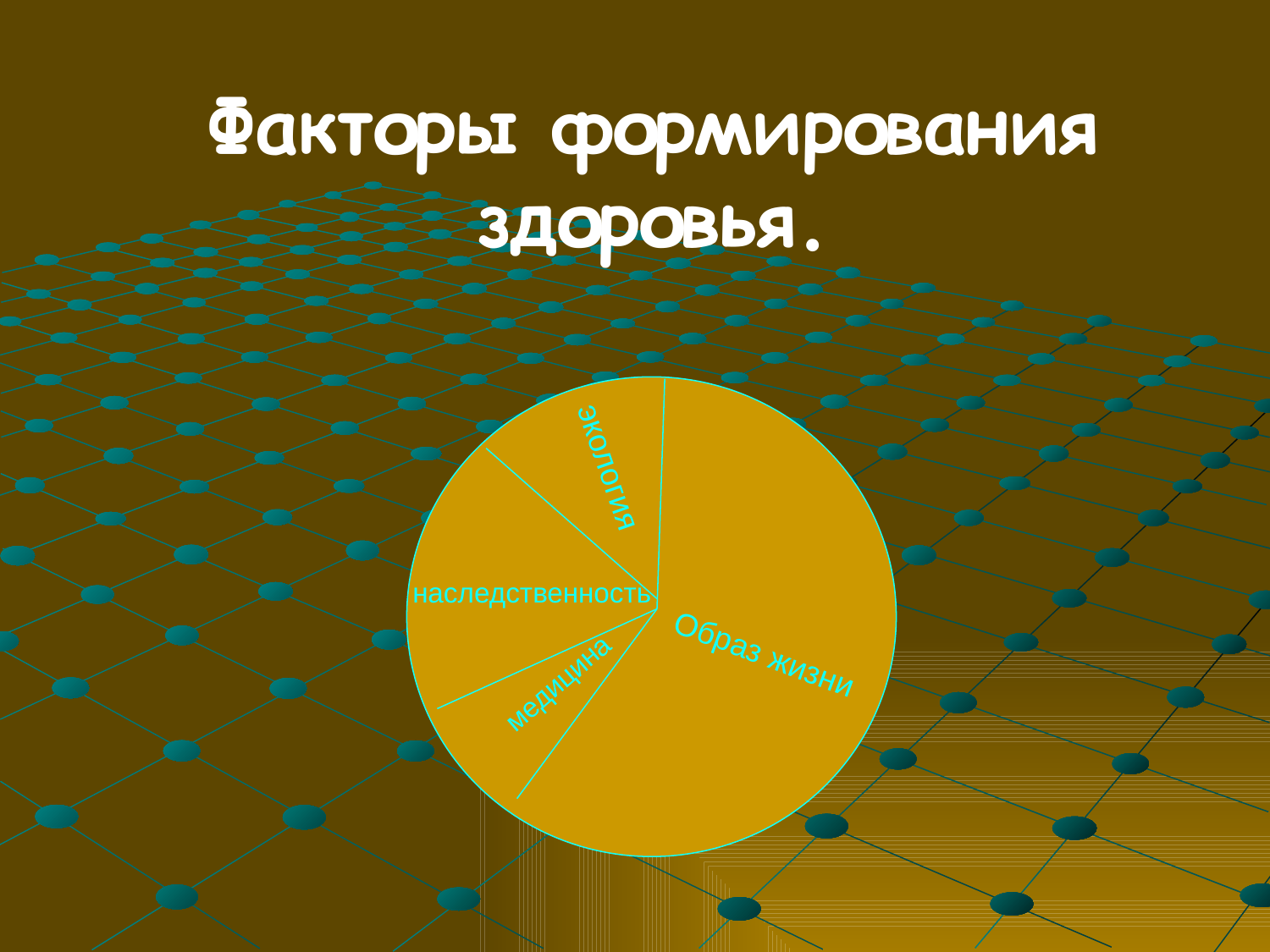

Факторы формирования здоровья.

экология
наследственность

Образ жизни
медицина